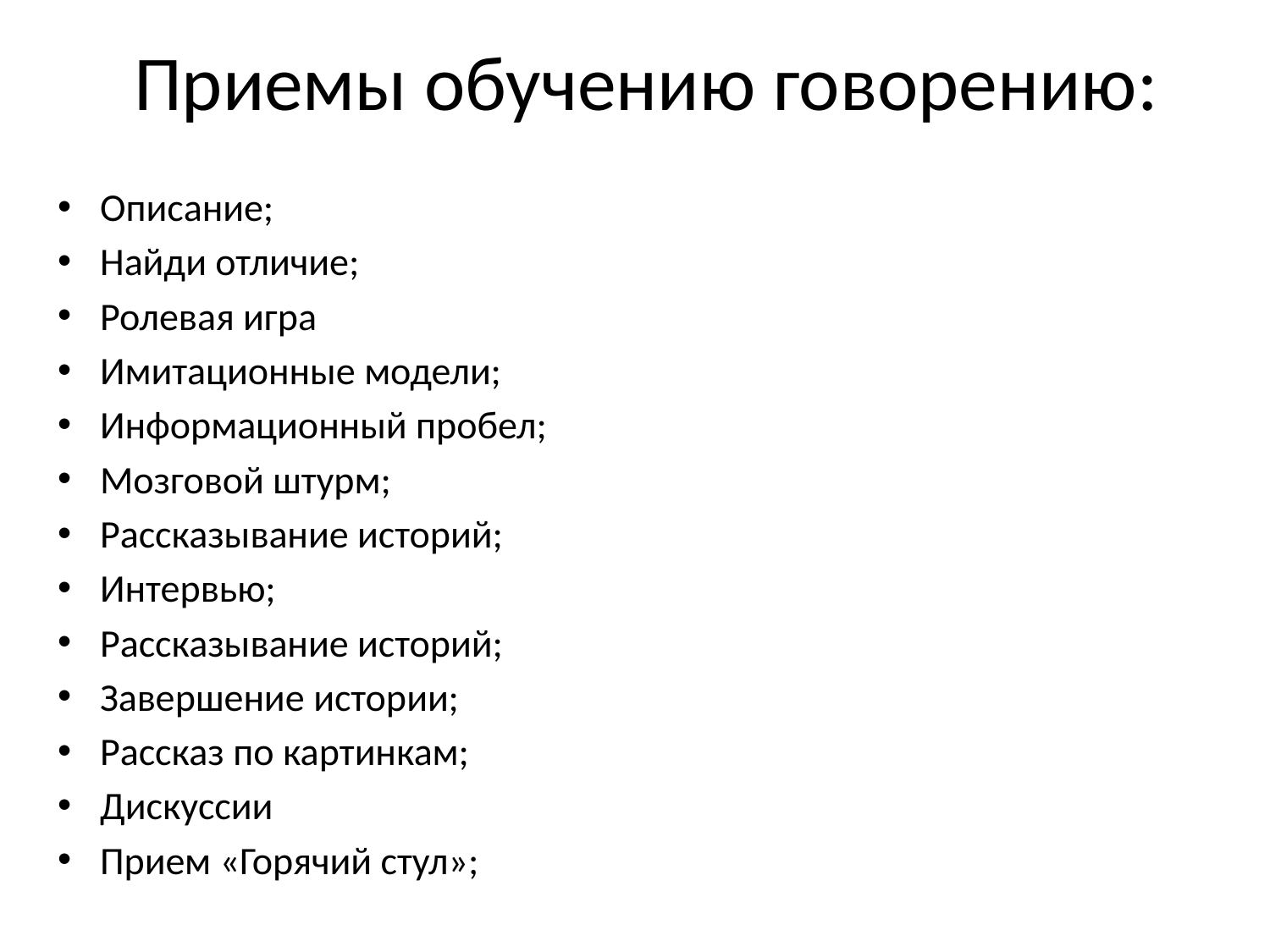

# Приемы обучению говорению:
Описание;
Найди отличие;
Ролевая игра
Имитационные модели;
Информационный пробел;
Мозговой штурм;
Рассказывание историй;
Интервью;
Рассказывание историй;
Завершение истории;
Рассказ по картинкам;
Дискуссии
Прием «Горячий стул»;